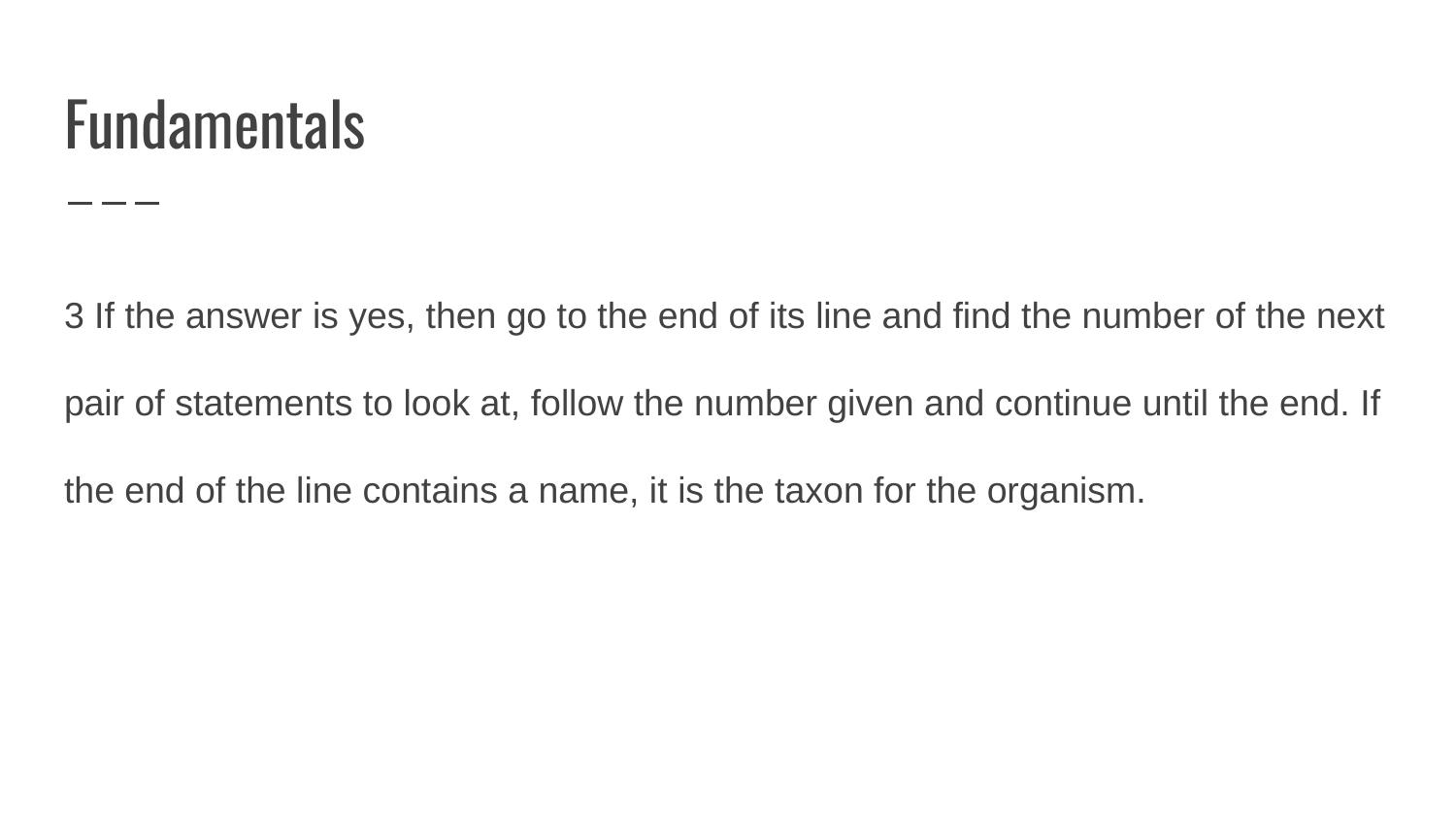

# Fundamentals
3 If the answer is yes, then go to the end of its line and find the number of the next pair of statements to look at, follow the number given and continue until the end. If the end of the line contains a name, it is the taxon for the organism.